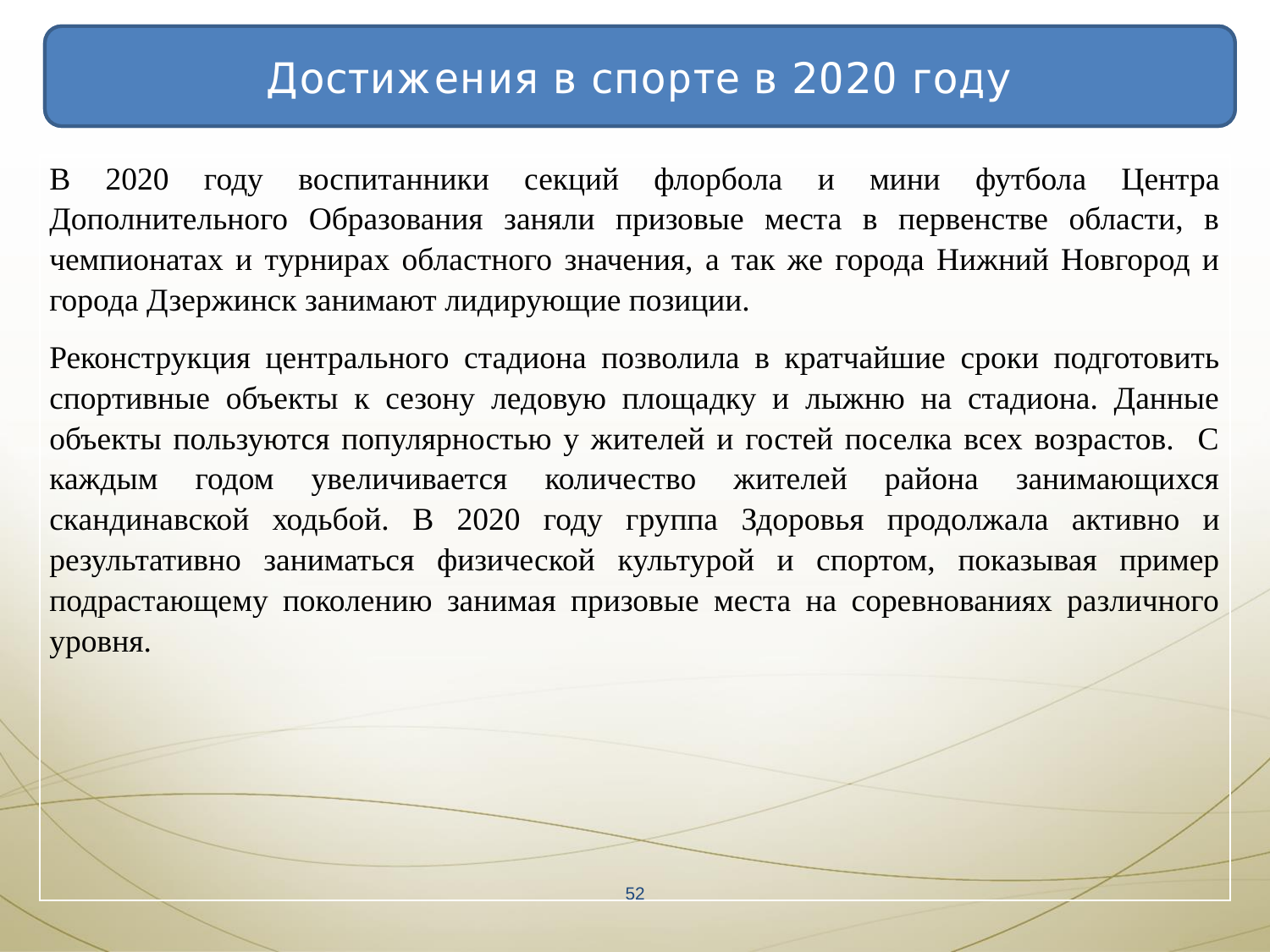

Достижения в спорте в 2020 году
| В 2020 году воспитанники секций флорбола и мини футбола Центра Дополнительного Образования заняли призовые места в первенстве области, в чемпионатах и турнирах областного значения, а так же города Нижний Новгород и города Дзержинск занимают лидирующие позиции. Реконструкция центрального стадиона позволила в кратчайшие сроки подготовить спортивные объекты к сезону ледовую площадку и лыжню на стадиона. Данные объекты пользуются популярностью у жителей и гостей поселка всех возрастов. С каждым годом увеличивается количество жителей района занимающихся скандинавской ходьбой. В 2020 году группа Здоровья продолжала активно и результативно заниматься физической культурой и спортом, показывая пример подрастающему поколению занимая призовые места на соревнованиях различного уровня. |
| --- |
52